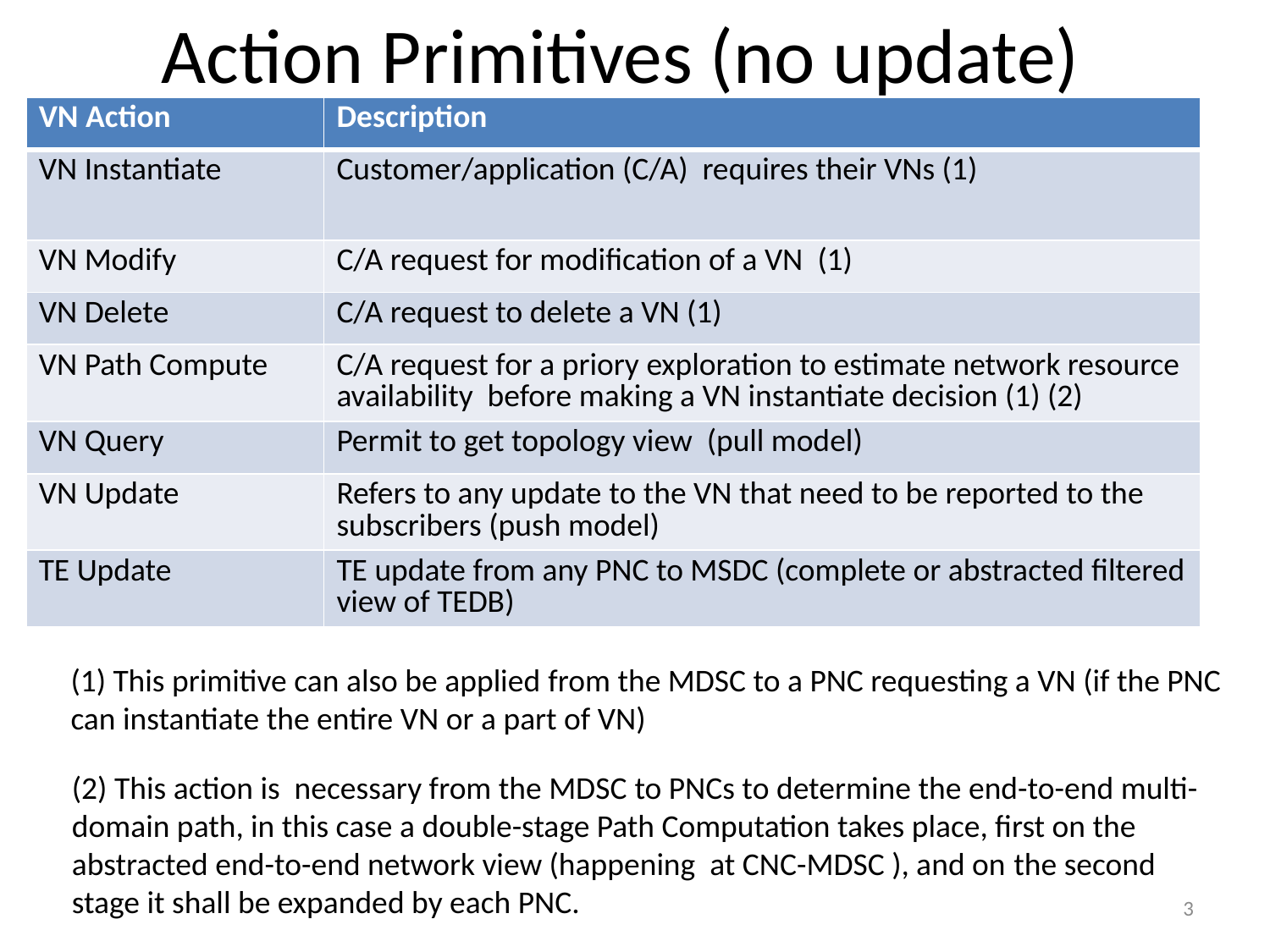

# Action Primitives (no update)
| VN Action | Description |
| --- | --- |
| VN Instantiate | Customer/application (C/A) requires their VNs (1) |
| VN Modify | C/A request for modification of a VN (1) |
| VN Delete | C/A request to delete a VN (1) |
| VN Path Compute | C/A request for a priory exploration to estimate network resource availability before making a VN instantiate decision (1) (2) |
| VN Query | Permit to get topology view (pull model) |
| VN Update | Refers to any update to the VN that need to be reported to the subscribers (push model) |
| TE Update | TE update from any PNC to MSDC (complete or abstracted filtered view of TEDB) |
(1) This primitive can also be applied from the MDSC to a PNC requesting a VN (if the PNC can instantiate the entire VN or a part of VN)
(2) This action is  necessary from the MDSC to PNCs to determine the end-to-end multi-domain path, in this case a double-stage Path Computation takes place, first on the abstracted end-to-end network view (happening  at CNC-MDSC ), and on the second stage it shall be expanded by each PNC.

3